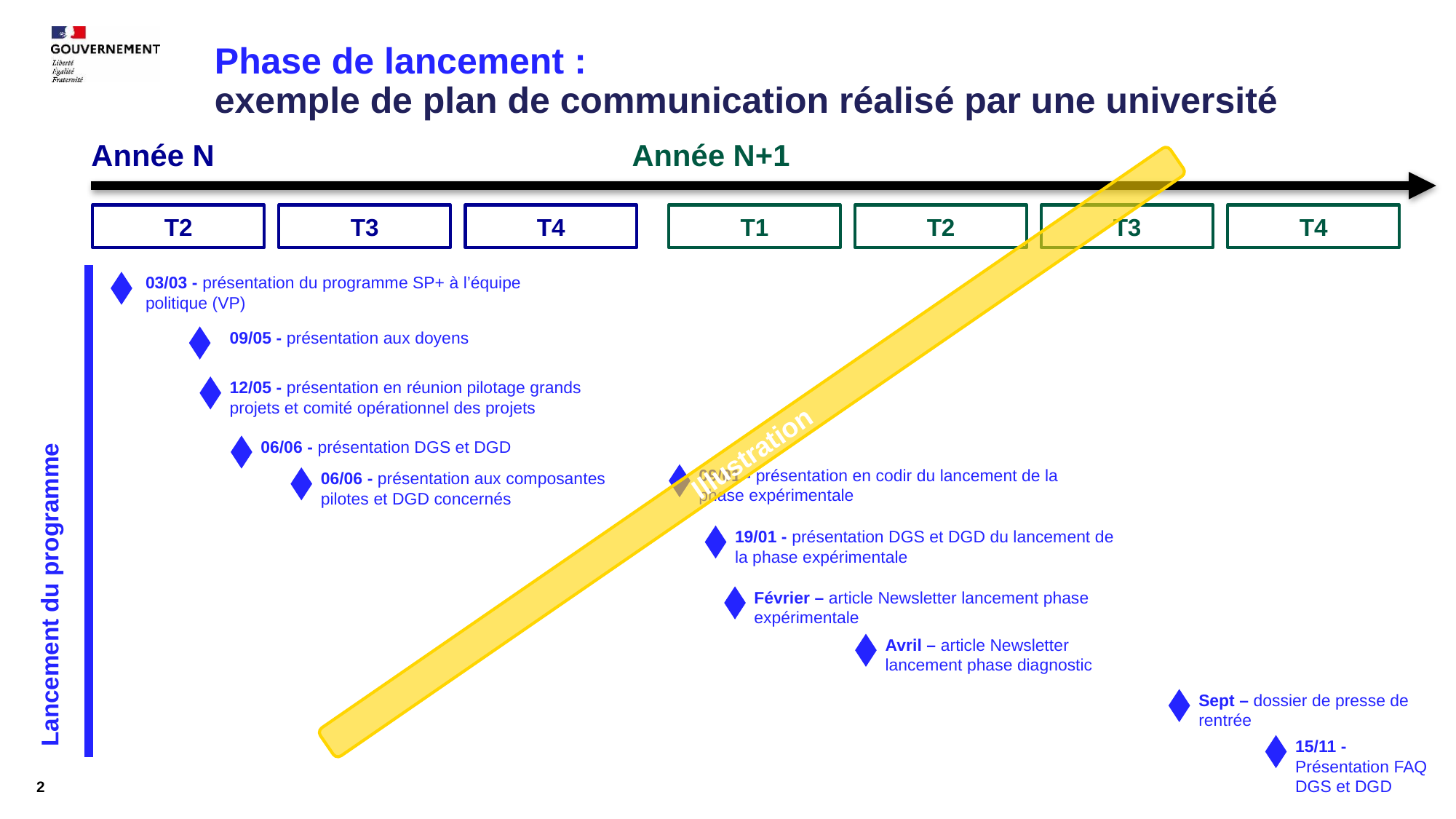

Phase de lancement :
exemple de plan de communication réalisé par une université
Année N
Année N+1
T2
T3
T4
T1
T2
T3
T4
03/03 - présentation du programme SP+ à l’équipe politique (VP)

09/05 - présentation aux doyens

12/05 - présentation en réunion pilotage grands projets et comité opérationnel des projets

06/06 - présentation DGS et DGD
Illustration

09/01 - présentation en codir du lancement de la phase expérimentale
06/06 - présentation aux composantes pilotes et DGD concernés

Lancement du programme
19/01 - présentation DGS et DGD du lancement de la phase expérimentale

Février – article Newsletter lancement phase expérimentale

Avril – article Newsletter lancement phase diagnostic

Sept – dossier de presse de rentrée

15/11 - Présentation FAQ DGS et DGD

2